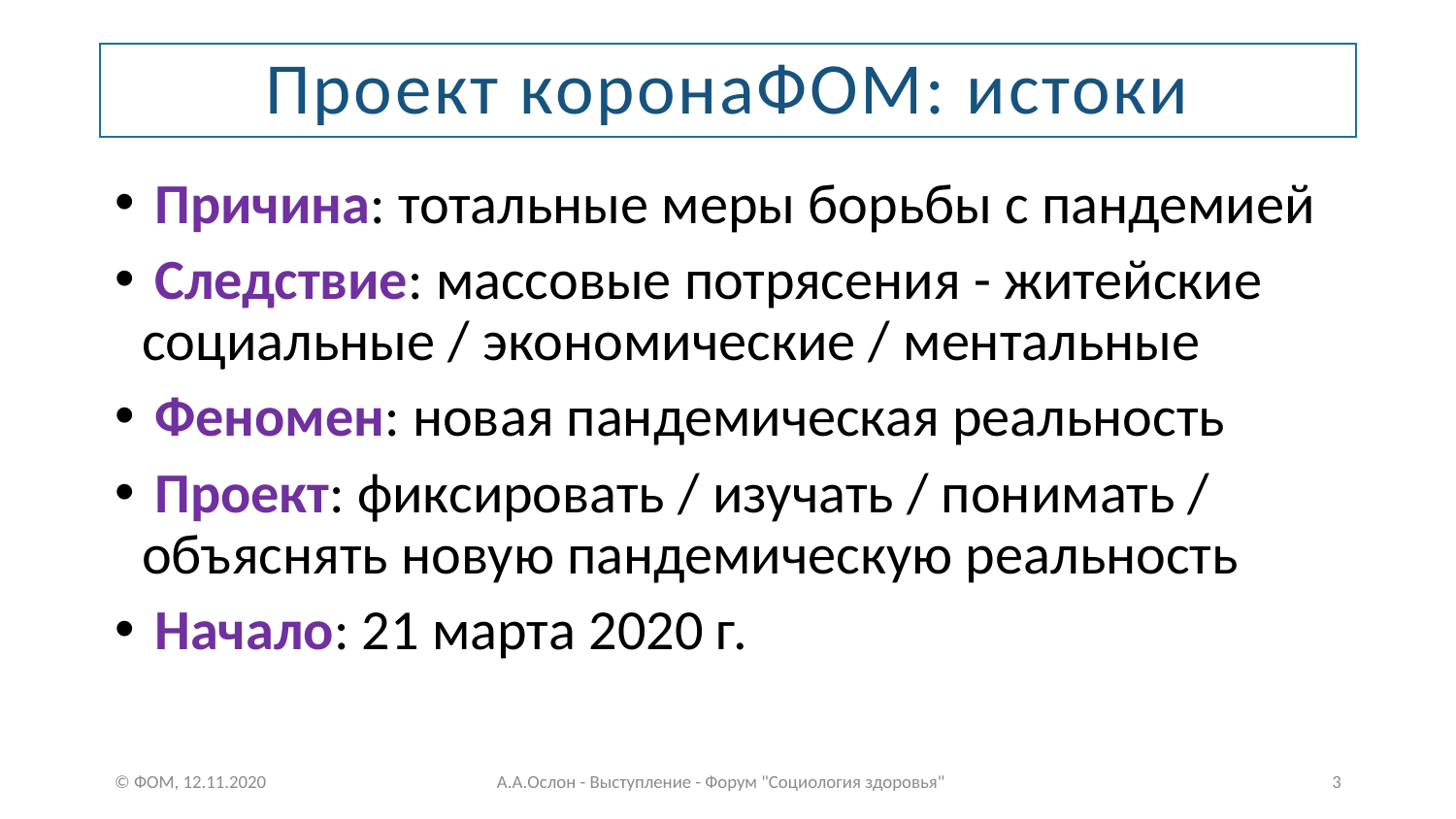

# Проект коронаФОМ: истоки
 Причина: тотальные меры борьбы с пандемией
 Следствие: массовые потрясения - житейские социальные / экономические / ментальные
 Феномен: новая пандемическая реальность
 Проект: фиксировать / изучать / понимать / объяснять новую пандемическую реальность
 Начало: 21 марта 2020 г.
© ФОМ, 12.11.2020
А.А.Ослон - Выступление - Форум "Социология здоровья"
3